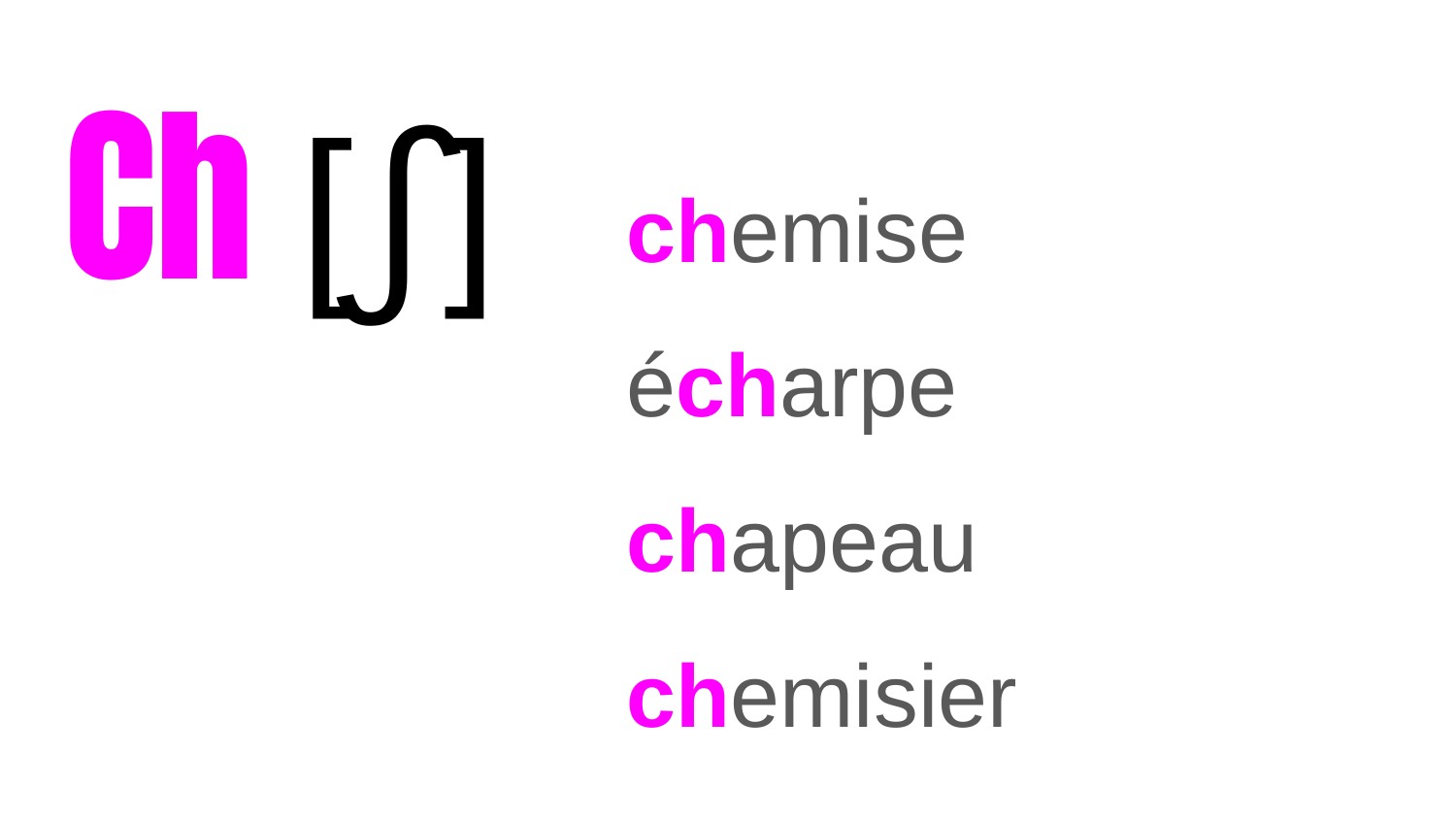

# Ch [ഽ]
chemise
écharpe
chapeau
chemisier